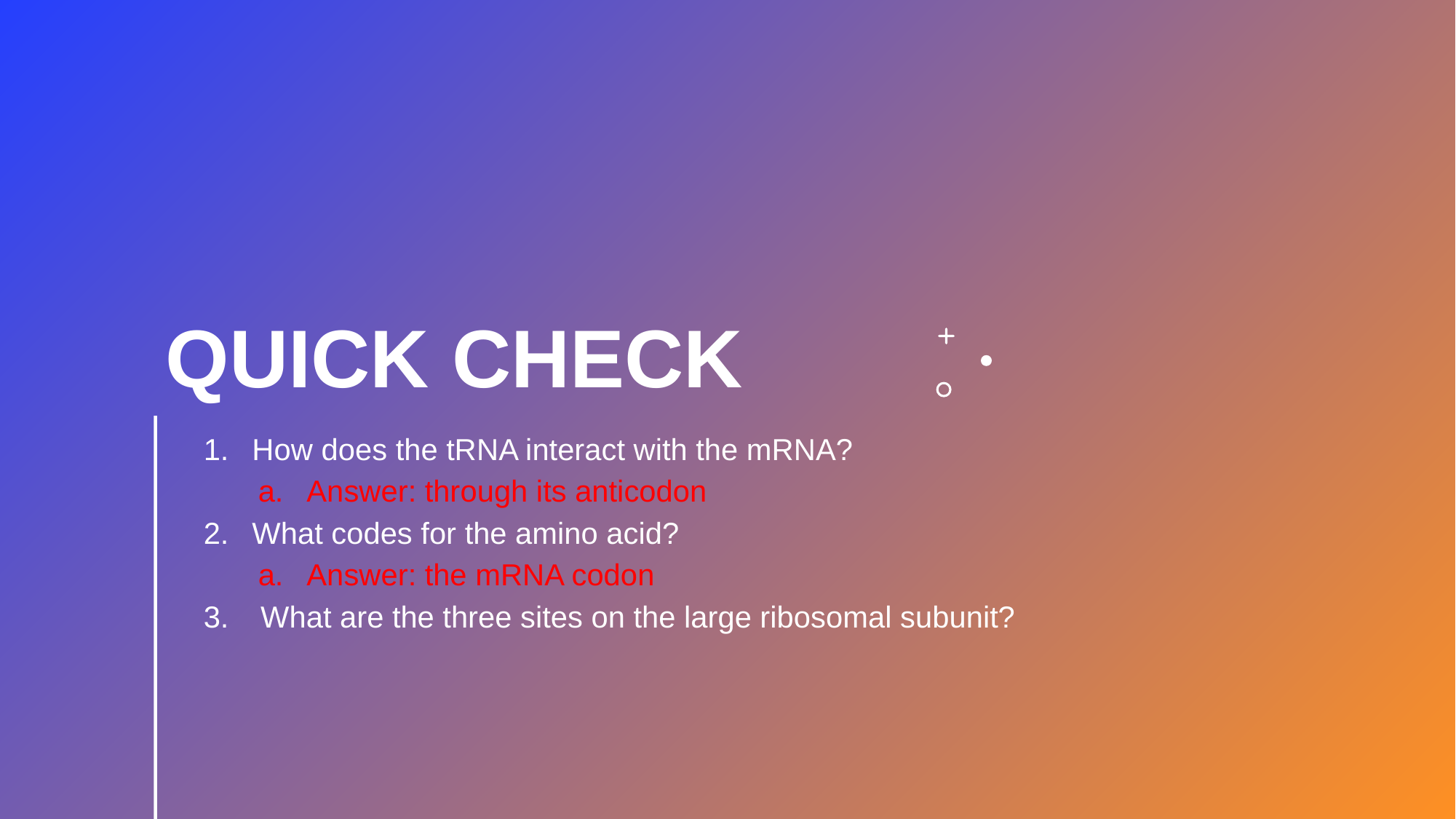

# Quick Check
How does the tRNA interact with the mRNA?
Answer: through its anticodon
What codes for the amino acid?
Answer: the mRNA codon
 What are the three sites on the large ribosomal subunit?